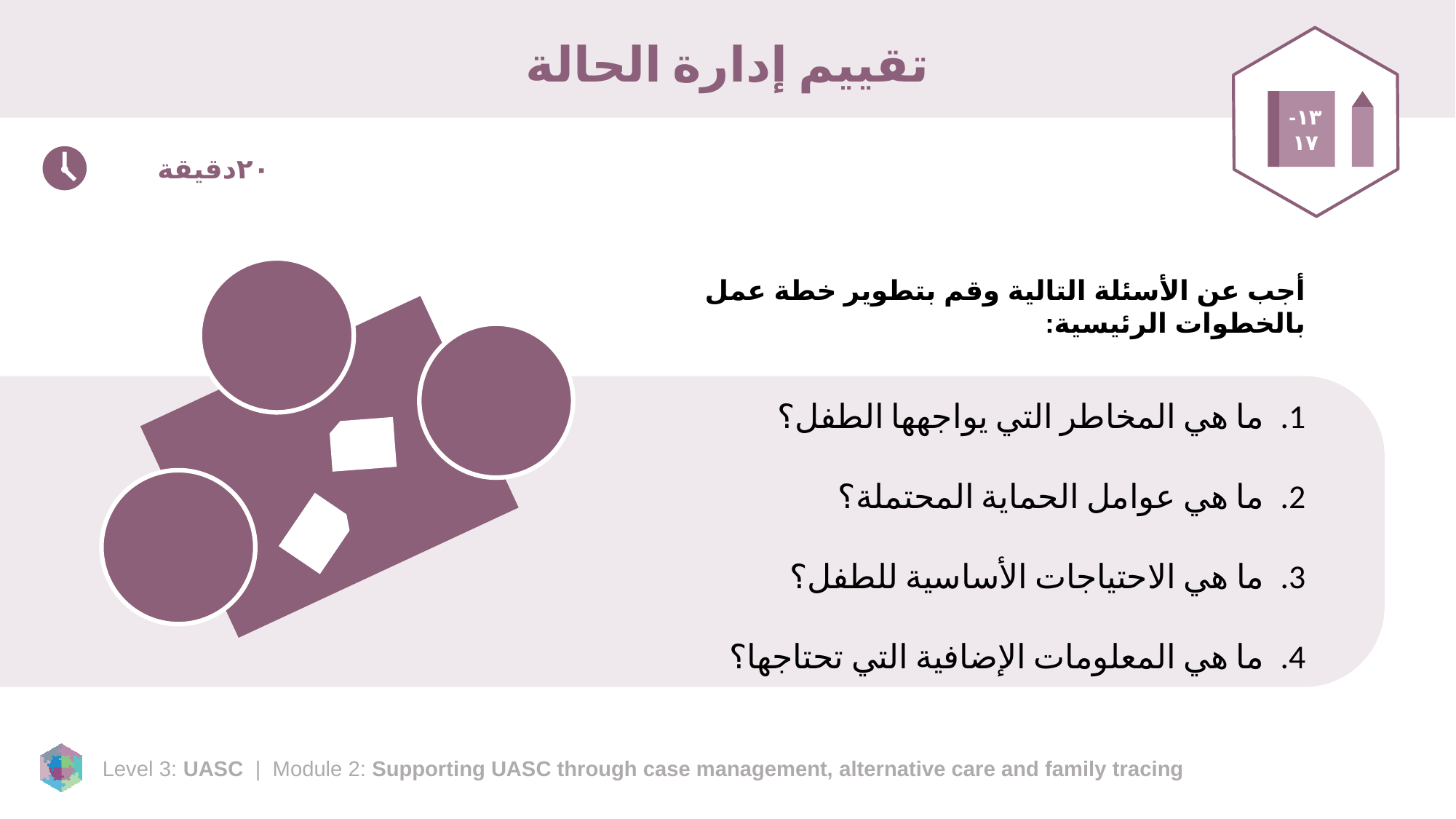

# تقييم إدارة الحالة

١٣-١٧

٢٠دقيقة

أجب عن الأسئلة التالية وقم بتطوير خطة عمل بالخطوات الرئيسية:
ما هي المخاطر التي يواجهها الطفل؟
ما هي عوامل الحماية المحتملة؟
ما هي الاحتياجات الأساسية للطفل؟
ما هي المعلومات الإضافية التي تحتاجها؟